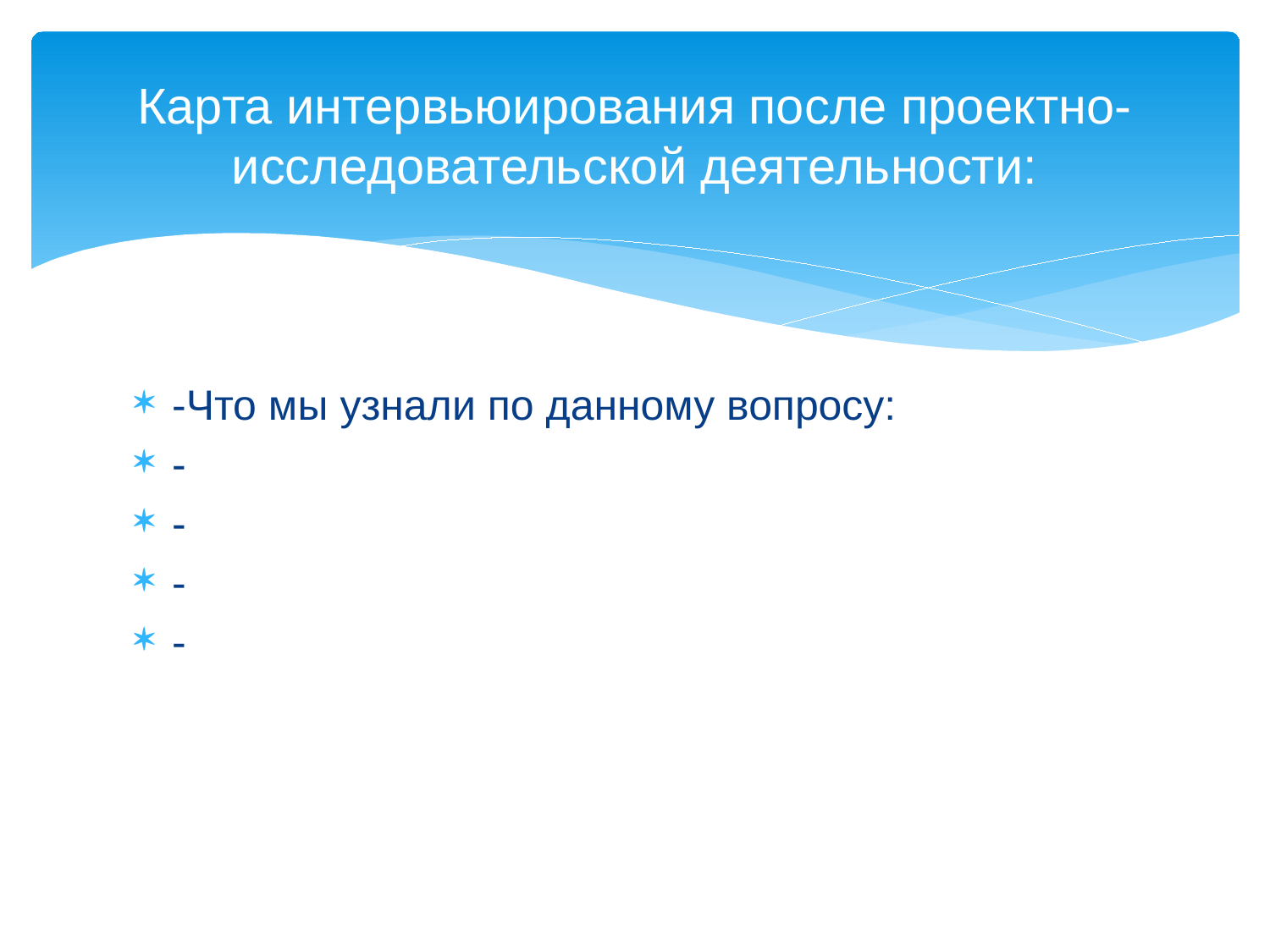

# Карта интервьюирования после проектно-исследовательской деятельности:
-Что мы узнали по данному вопросу:
-
-
-
-